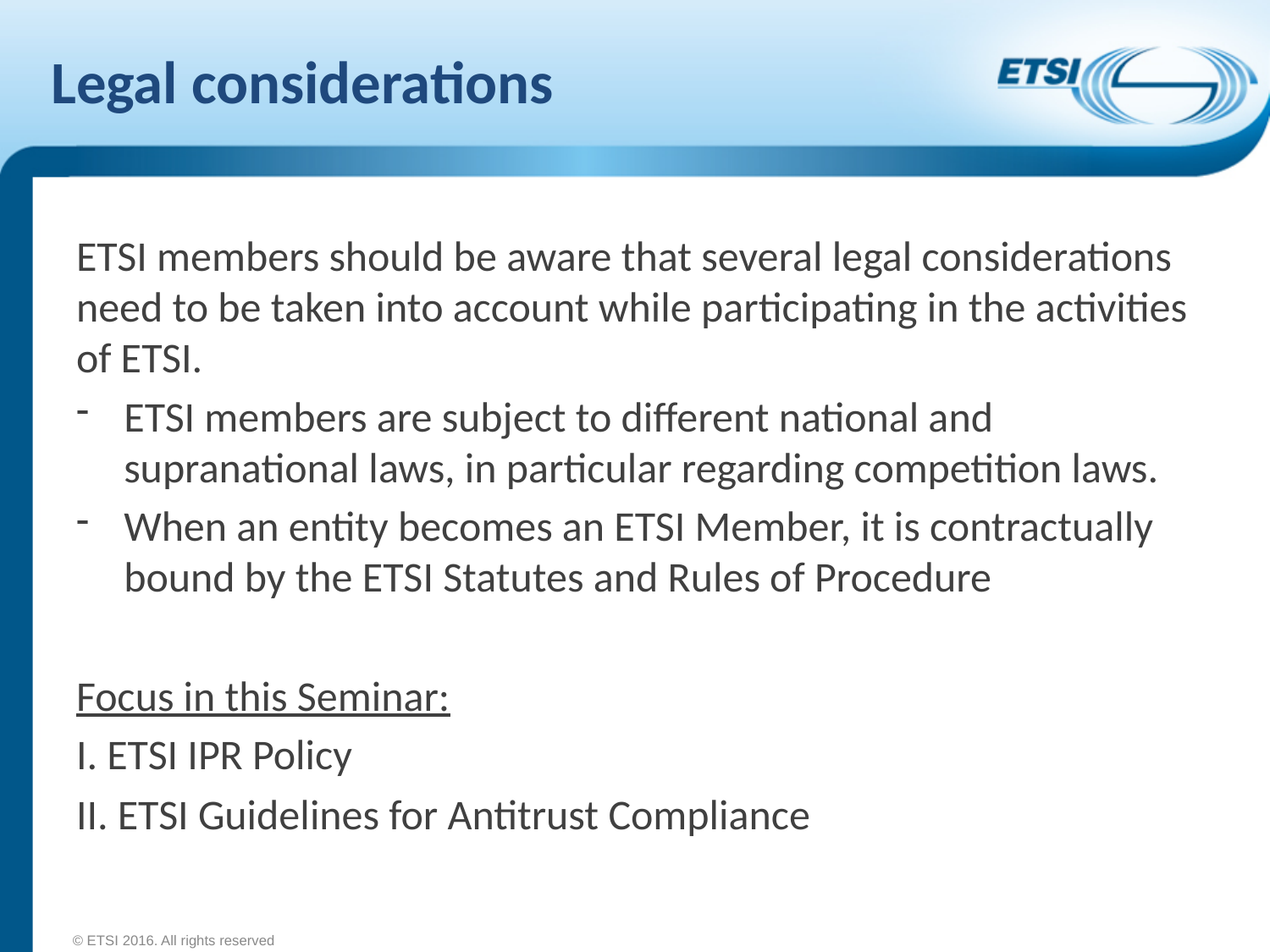

# Legal considerations
ETSI members should be aware that several legal considerations need to be taken into account while participating in the activities of ETSI.
ETSI members are subject to different national and supranational laws, in particular regarding competition laws.
When an entity becomes an ETSI Member, it is contractually bound by the ETSI Statutes and Rules of Procedure

Focus in this Seminar:
I. ETSI IPR Policy
II. ETSI Guidelines for Antitrust Compliance
© ETSI 2016. All rights reserved